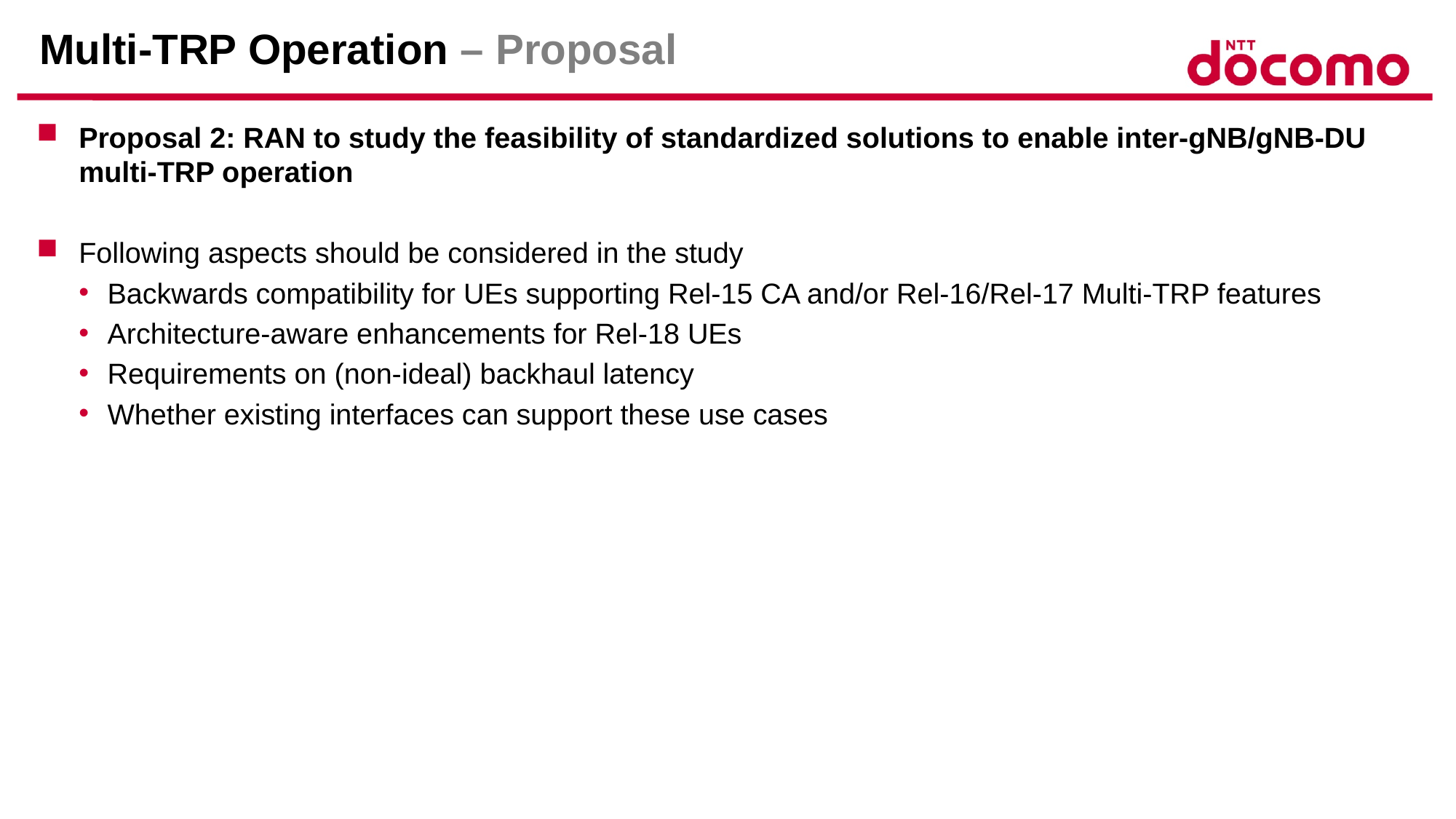

# Multi-TRP Operation – Proposal
Proposal 2: RAN to study the feasibility of standardized solutions to enable inter-gNB/gNB-DU multi-TRP operation

Following aspects should be considered in the study
Backwards compatibility for UEs supporting Rel-15 CA and/or Rel-16/Rel-17 Multi-TRP features
Architecture-aware enhancements for Rel-18 UEs
Requirements on (non-ideal) backhaul latency
Whether existing interfaces can support these use cases